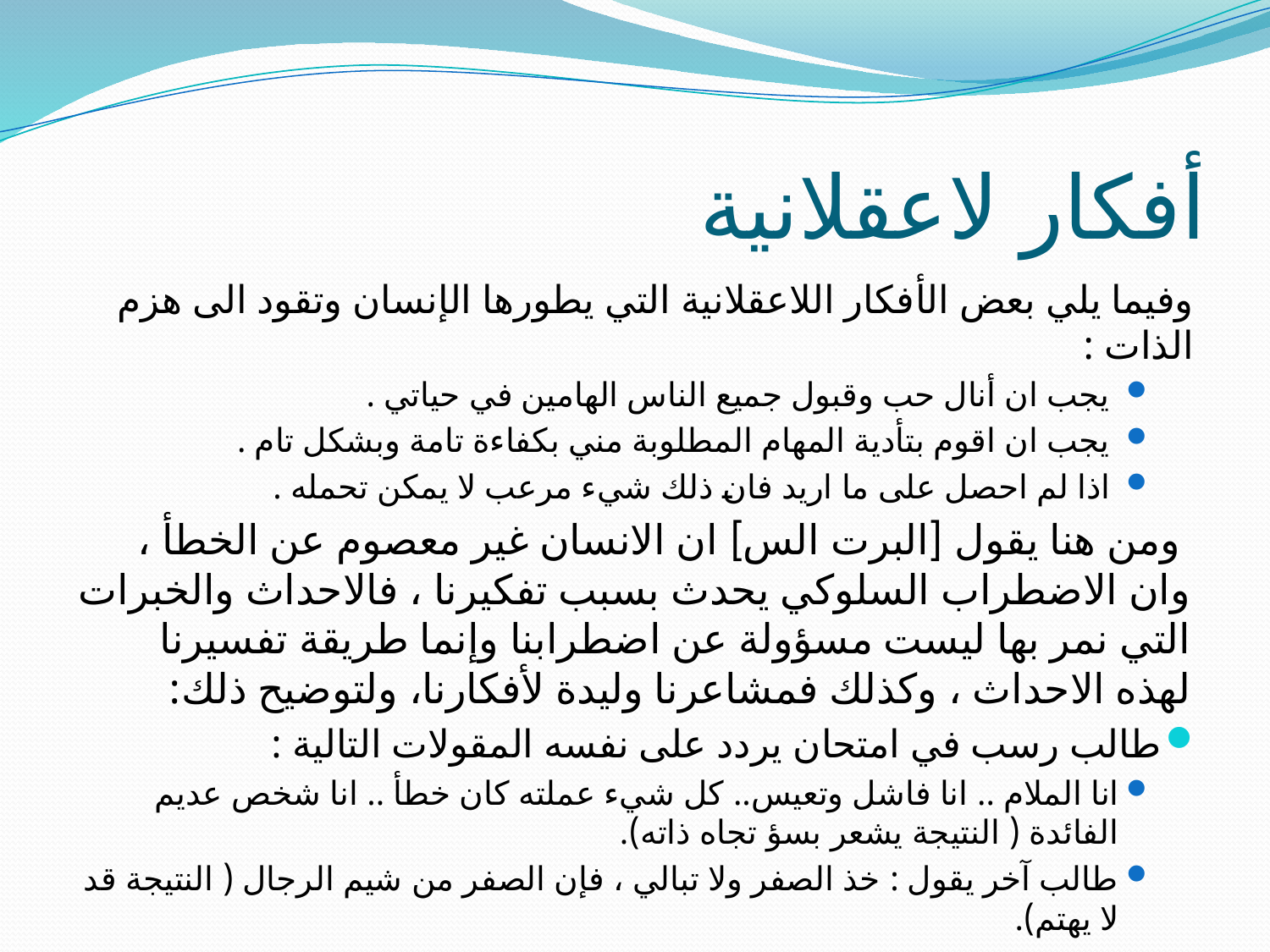

# أفكار لاعقلانية
وفيما يلي بعض الأفكار اللاعقلانية التي يطورها الإنسان وتقود الى هزم الذات :
 يجب ان أنال حب وقبول جميع الناس الهامين في حياتي .
 يجب ان اقوم بتأدية المهام المطلوبة مني بكفاءة تامة وبشكل تام .
 اذا لم احصل على ما اريد فان ذلك شيء مرعب لا يمكن تحمله .
 ومن هنا يقول [البرت الس] ان الانسان غير معصوم عن الخطأ ، وان الاضطراب السلوكي يحدث بسبب تفكيرنا ، فالاحداث والخبرات التي نمر بها ليست مسؤولة عن اضطرابنا وإنما طريقة تفسيرنا لهذه الاحداث ، وكذلك فمشاعرنا وليدة لأفكارنا، ولتوضيح ذلك:
طالب رسب في امتحان يردد على نفسه المقولات التالية :
انا الملام .. انا فاشل وتعيس.. كل شيء عملته كان خطأ .. انا شخص عديم الفائدة ( النتيجة يشعر بسؤ تجاه ذاته).
طالب آخر يقول : خذ الصفر ولا تبالي ، فإن الصفر من شيم الرجال ( النتيجة قد لا يهتم).